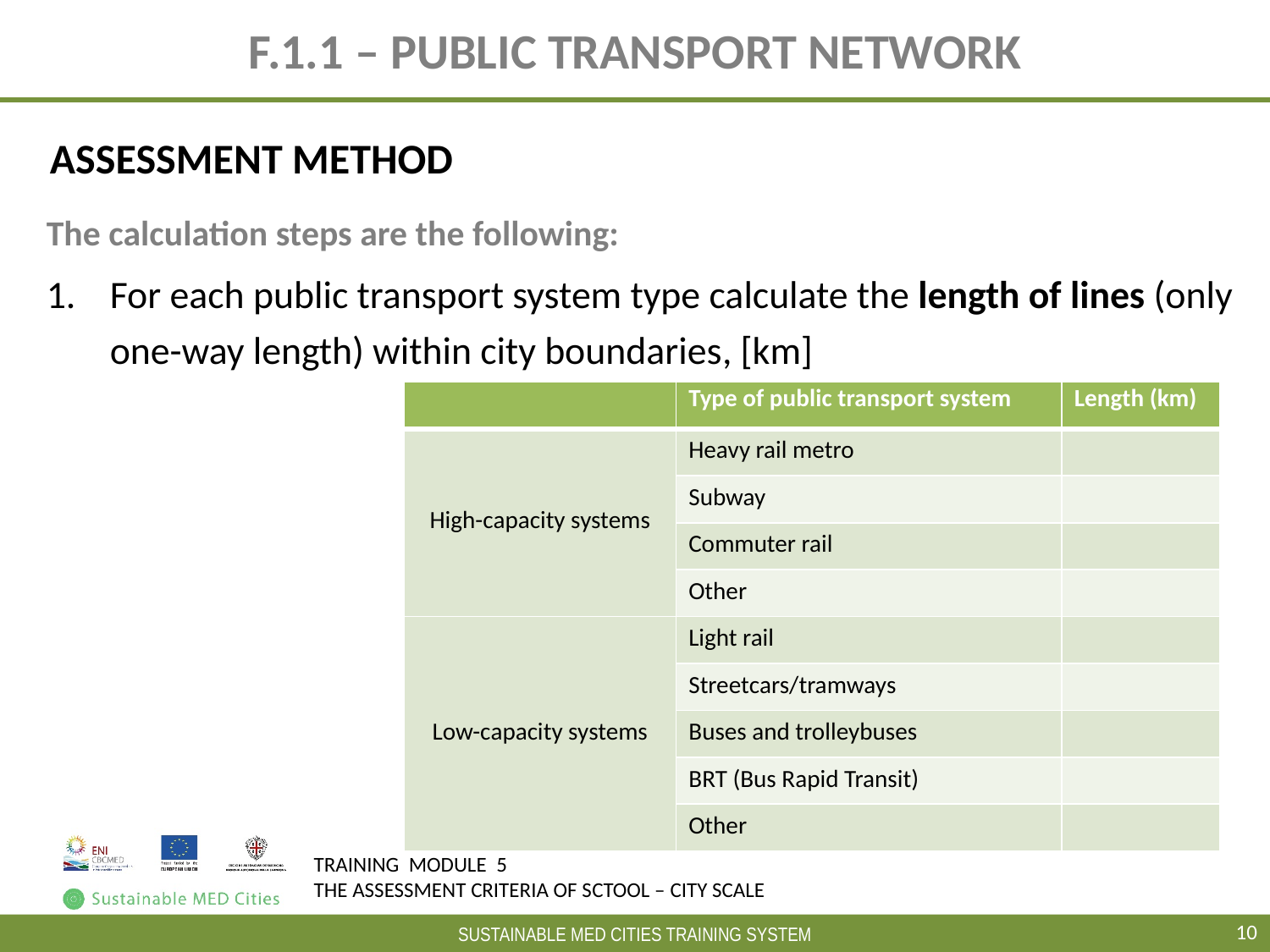

# F.1.1 – PUBLIC TRANSPORT NETWORK
ASSESSMENT METHOD
The calculation steps are the following:
For each public transport system type calculate the length of lines (only one-way length) within city boundaries, [km]

|  | Type of public transport system | Length (km) |
| --- | --- | --- |
| High-capacity systems | Heavy rail metro |  |
|  | Subway |  |
|  | Commuter rail |  |
|  | Other |  |
| Low-capacity systems | Light rail |  |
|  | Streetcars/tramways |  |
|  | Buses and trolleybuses |  |
|  | BRT (Bus Rapid Transit) |  |
|  | Other |  |
10